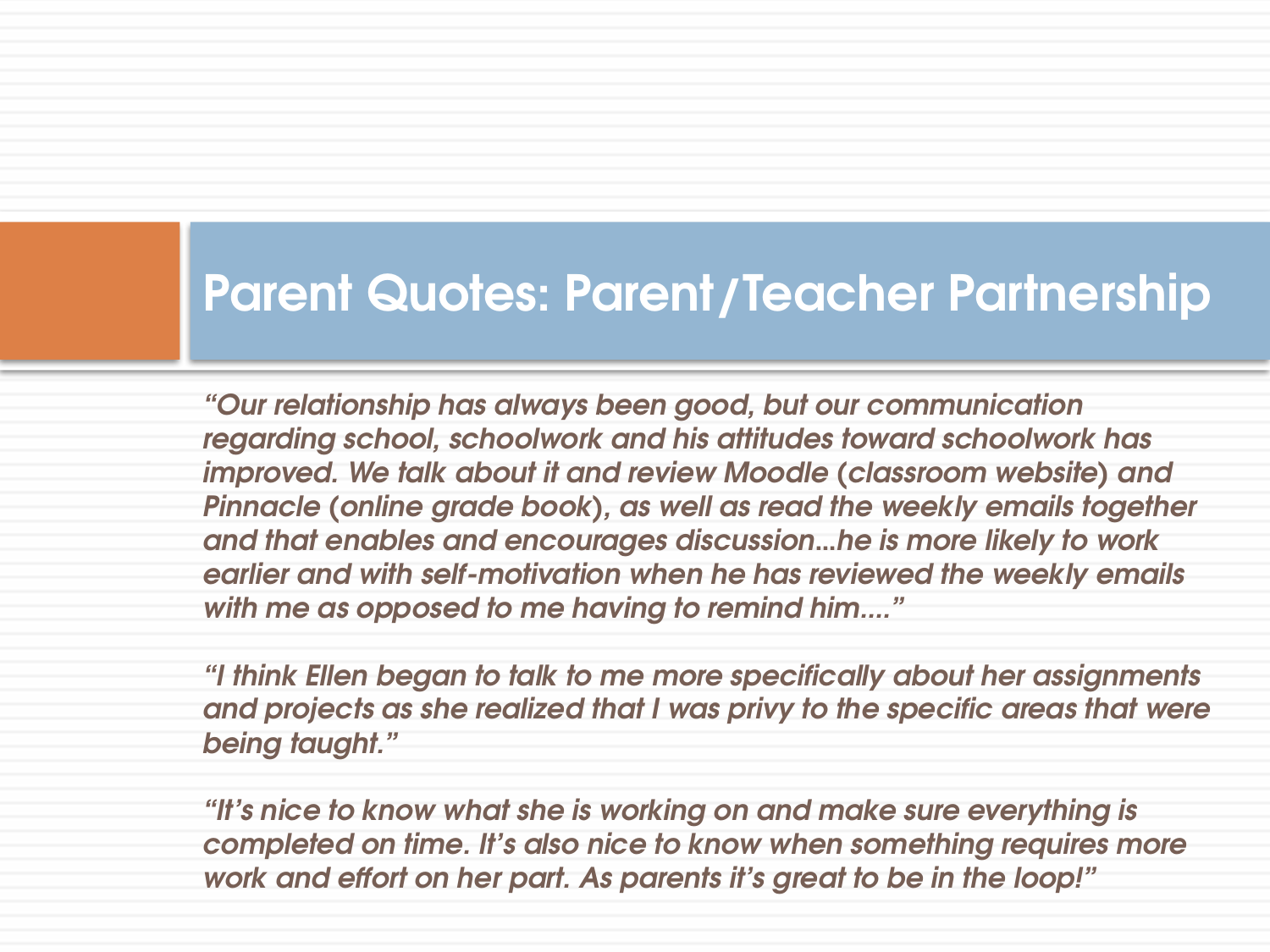

# Parent Quotes: Parent/Teacher Partnership
“Our relationship has always been good, but our communication regarding school, schoolwork and his attitudes toward schoolwork has improved. We talk about it and review Moodle (classroom website) and Pinnacle (online grade book), as well as read the weekly emails together and that enables and encourages discussion…he is more likely to work earlier and with self-motivation when he has reviewed the weekly emails with me as opposed to me having to remind him....”
“I think Ellen began to talk to me more specifically about her assignments and projects as she realized that I was privy to the specific areas that were being taught.”
“It’s nice to know what she is working on and make sure everything is completed on time. It’s also nice to know when something requires more work and effort on her part. As parents it’s great to be in the loop!”